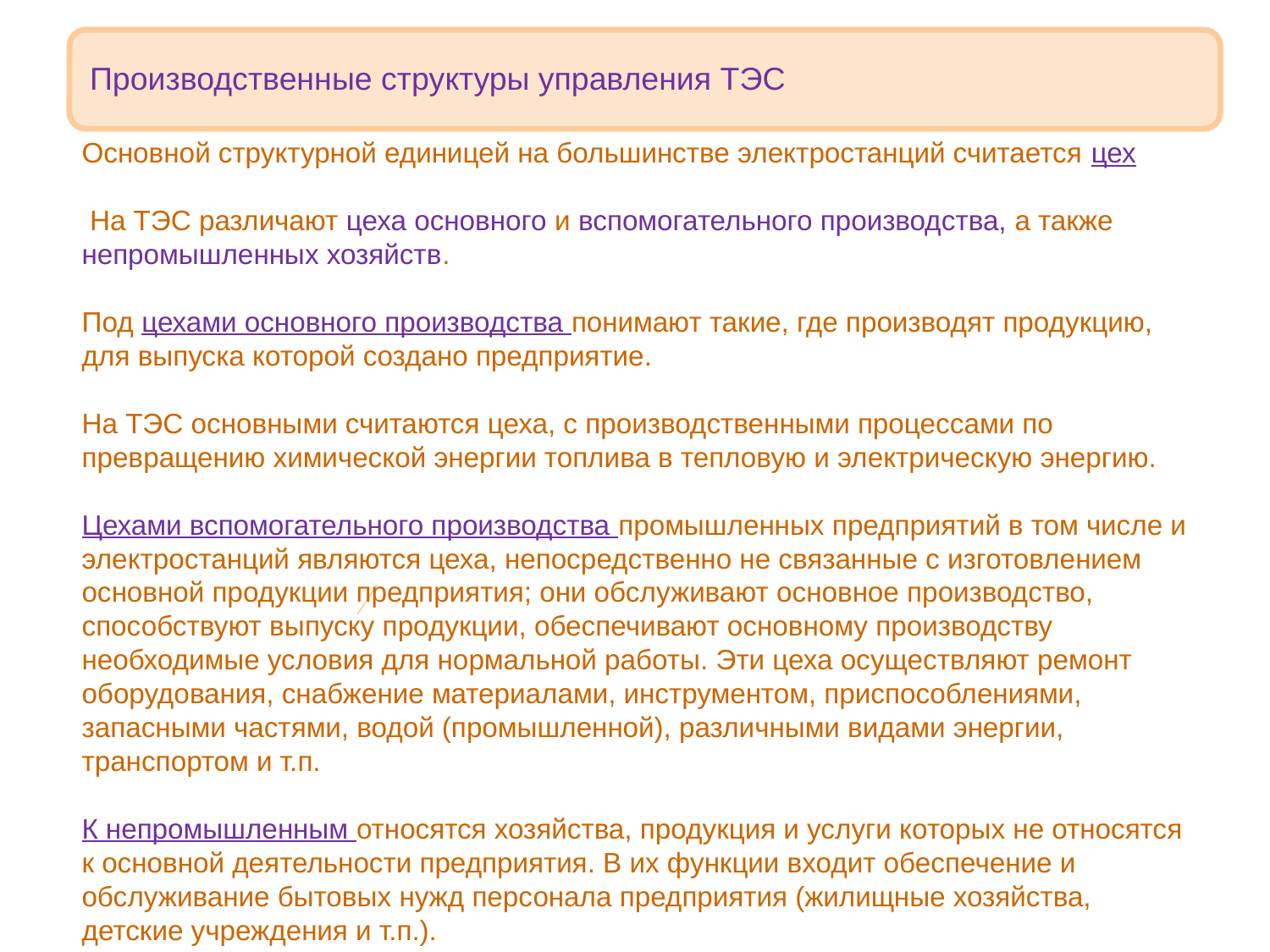

Производственные структуры управления ТЭС
Основной структурной единицей на большинстве электростанций считается цех

 На ТЭС различают цеха основного и вспомогательного производства, а также непромышленных хозяйств.

Под цехами основного производства понимают такие, где производят продукцию, для выпуска которой создано предприятие.

На ТЭС основными считаются цеха, с производственными процессами по превращению химической энергии топлива в тепловую и электрическую энергию.

Цехами вспомогательного производства промышленных предприятий в том числе и электростанций являются цеха, непосредственно не связанные с изготовлением основной продукции предприятия; они обслуживают основное производство, способствуют выпуску продукции, обеспечивают основному производству необходимые условия для нормальной работы. Эти цеха осуществляют ремонт оборудования, снабжение материалами, инструментом, приспособлениями, запасными частями, водой (промышленной), различными видами энергии, транспортом и т.п.

К непромышленным относятся хозяйства, продукция и услуги которых не относятся к основной деятельности предприятия. В их функции входит обеспечение и обслуживание бытовых нужд персонала предприятия (жилищные хозяйства, детские учреждения и т.п.).